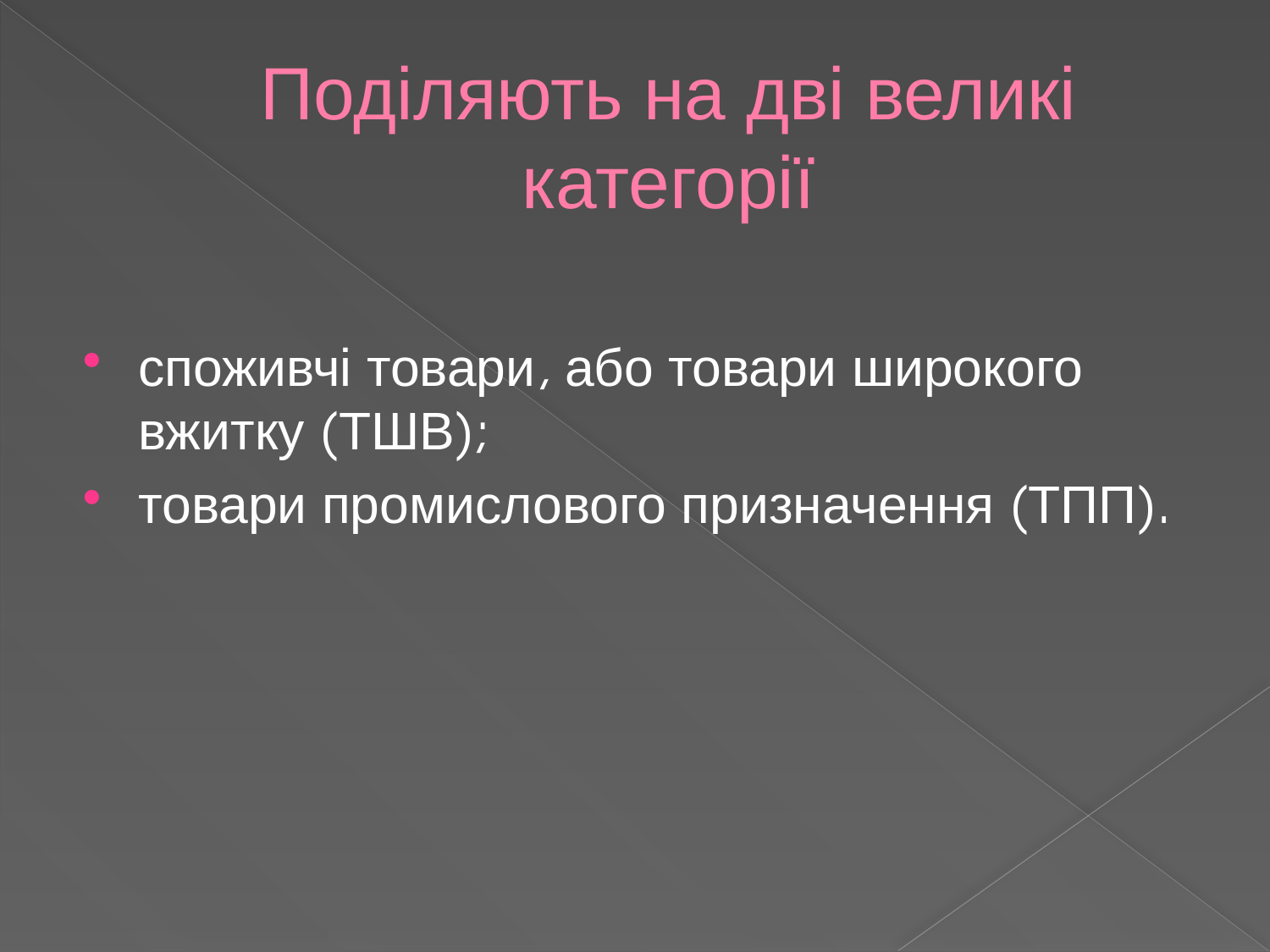

# Поділяють на дві великі категорії
споживчі товари, або товари широкого вжитку (ТШВ);
товари промислового призначення (ТПП).